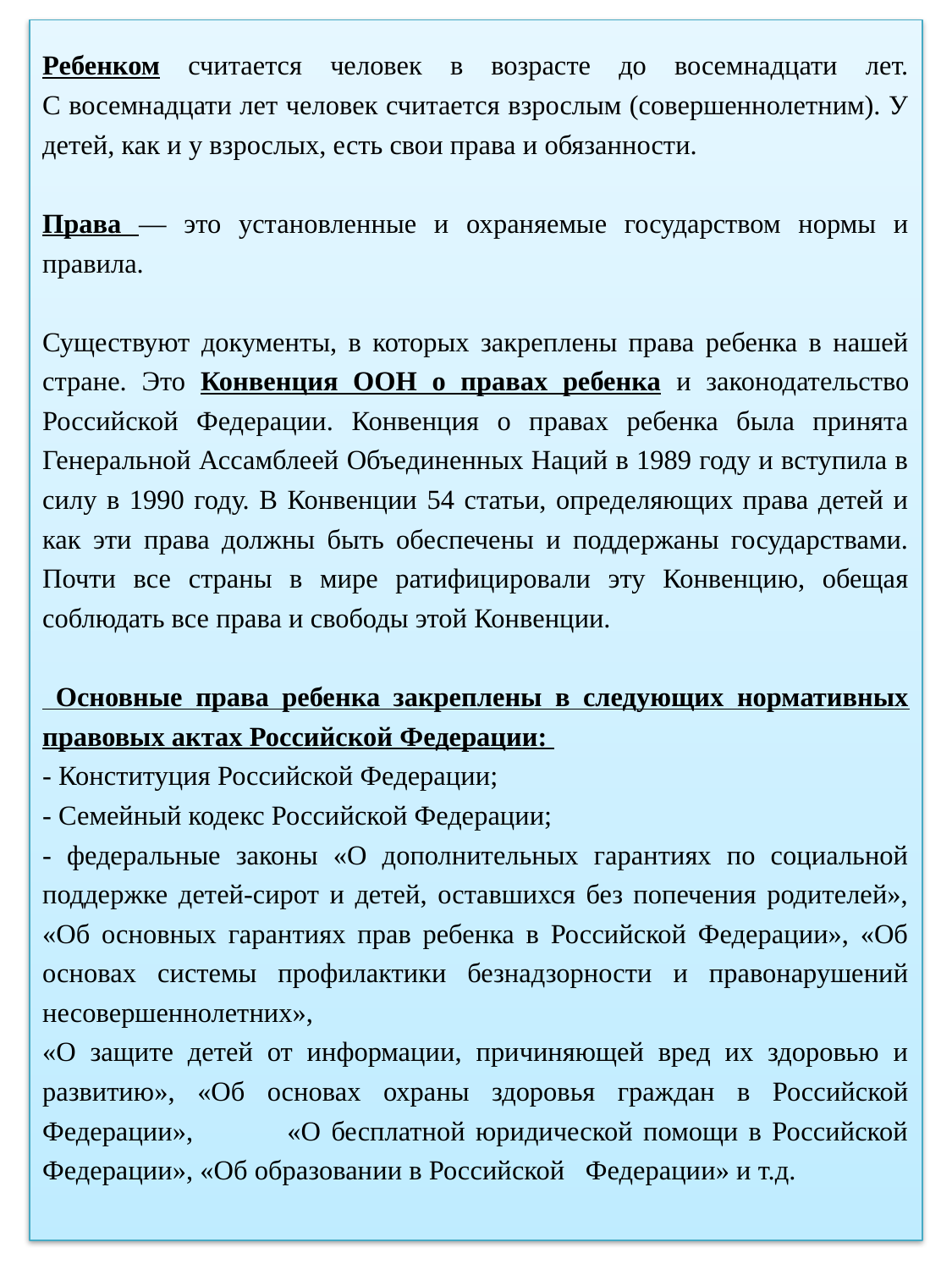

Ребенком считается человек в возрасте до восемнадцати лет.
С восемнадцати лет человек считается взрослым (совершеннолетним). У детей, как и у взрослых, есть свои права и обязанности.

Права — это установленные и охраняемые государством нормы и правила.

Существуют документы, в которых закреплены права ребенка в нашей стране. Это Конвенция ООН о правах ребенка и законодательство Российской Федерации. Конвенция о правах ребенка была принята Генеральной Ассамблеей Объединенных Наций в 1989 году и вступила в силу в 1990 году. В Конвенции 54 статьи, определяющих права детей и как эти права должны быть обеспечены и поддержаны государствами. Почти все страны в мире ратифицировали эту Конвенцию, обещая соблюдать все права и свободы этой Конвенции.

 Основные права ребенка закреплены в следующих нормативных правовых актах Российской Федерации:
- Конституция Российской Федерации;
- Семейный кодекс Российской Федерации;
- федеральные законы «О дополнительных гарантиях по социальной поддержке детей-сирот и детей, оставшихся без попечения родителей», «Об основных гарантиях прав ребенка в Российской Федерации», «Об основах системы профилактики безнадзорности и правонарушений несовершеннолетних»,
«О защите детей от информации, причиняющей вред их здоровью и развитию», «Об основах охраны здоровья граждан в Российской Федерации»,         «О бесплатной юридической помощи в Российской Федерации», «Об образовании в Российской   Федерации» и т.д.